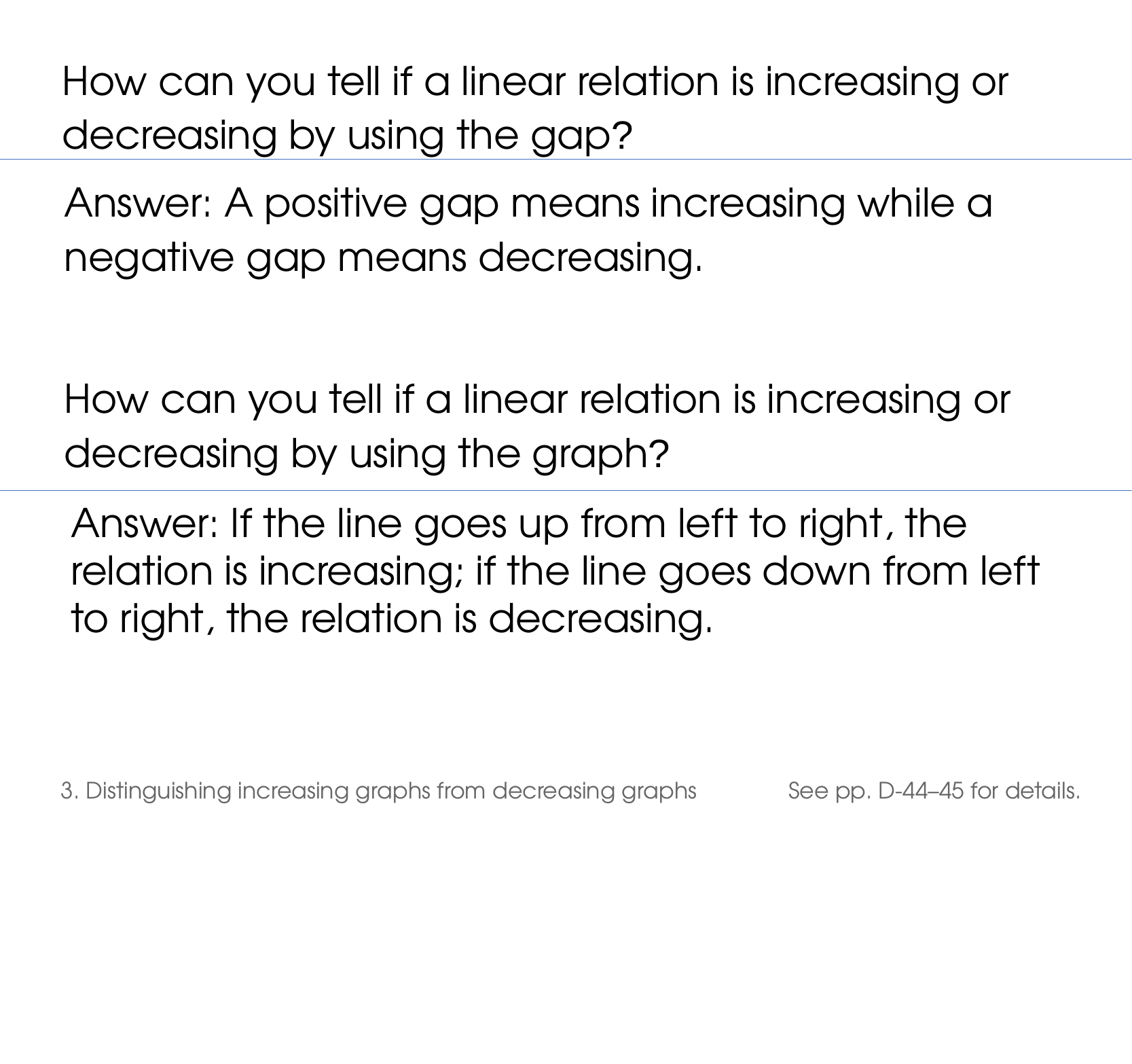

How can you tell if a linear relation is increasing or decreasing by using the gap?
Answer: A positive gap means increasing while a negative gap means decreasing.

How can you tell if a linear relation is increasing or decreasing by using the graph?
Answer: If the line goes up from left to right, the relation is increasing; if the line goes down from left to right, the relation is decreasing.
3. Distinguishing increasing graphs from decreasing graphs
See pp. D-44–45 for details.